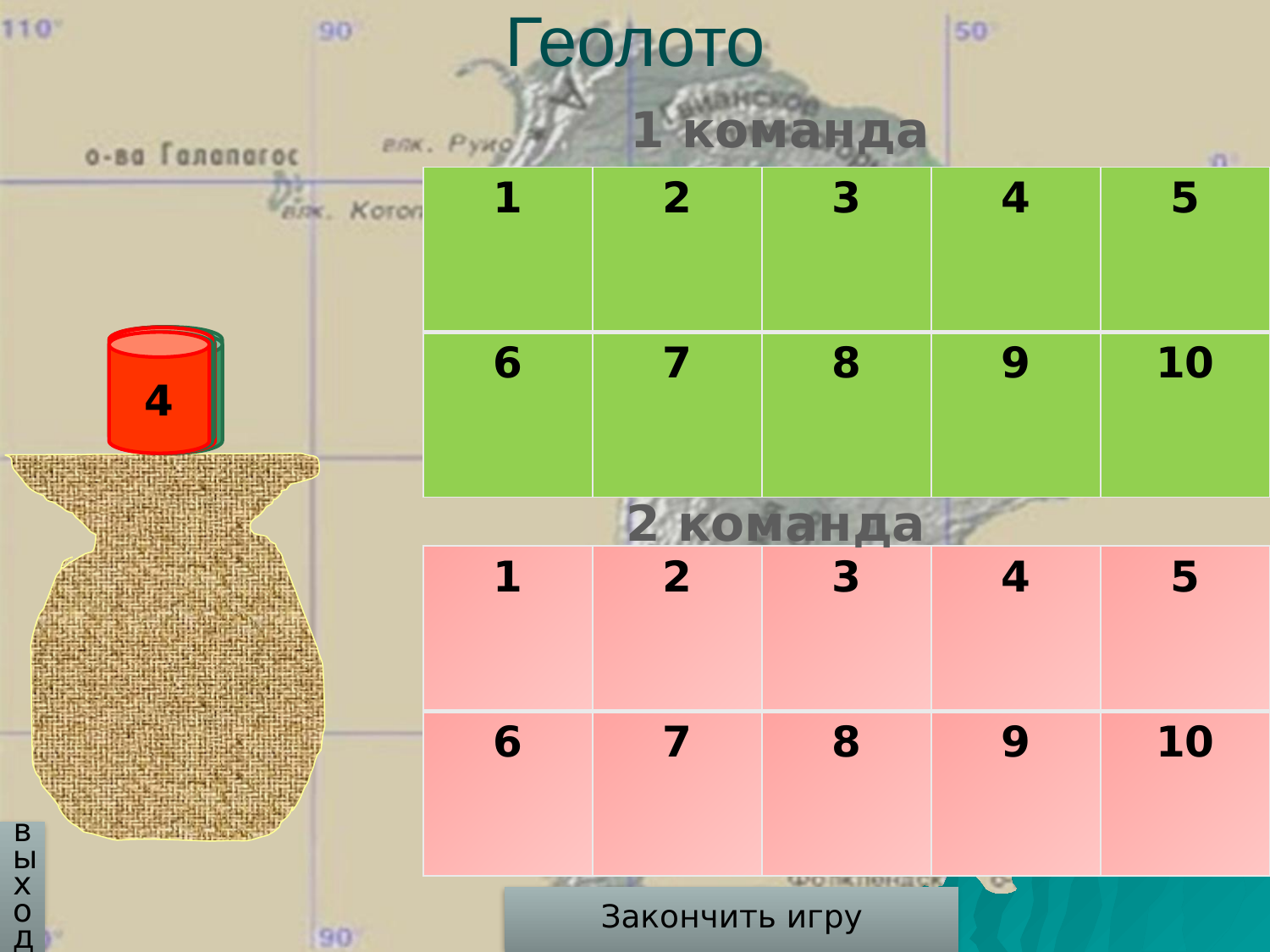

# Геолото
1 команда
| 1 | 2 | 3 | 4 | 5 |
| --- | --- | --- | --- | --- |
| 6 | 7 | 8 | 9 | 10 |
9
4
2
3
1
9
5
8
8
6
1
10
7
2
7
4
5
3
9
10

2 команда
| 1 | 2 | 3 | 4 | 5 |
| --- | --- | --- | --- | --- |
| 6 | 7 | 8 | 9 | 10 |
выход
Закончить игру